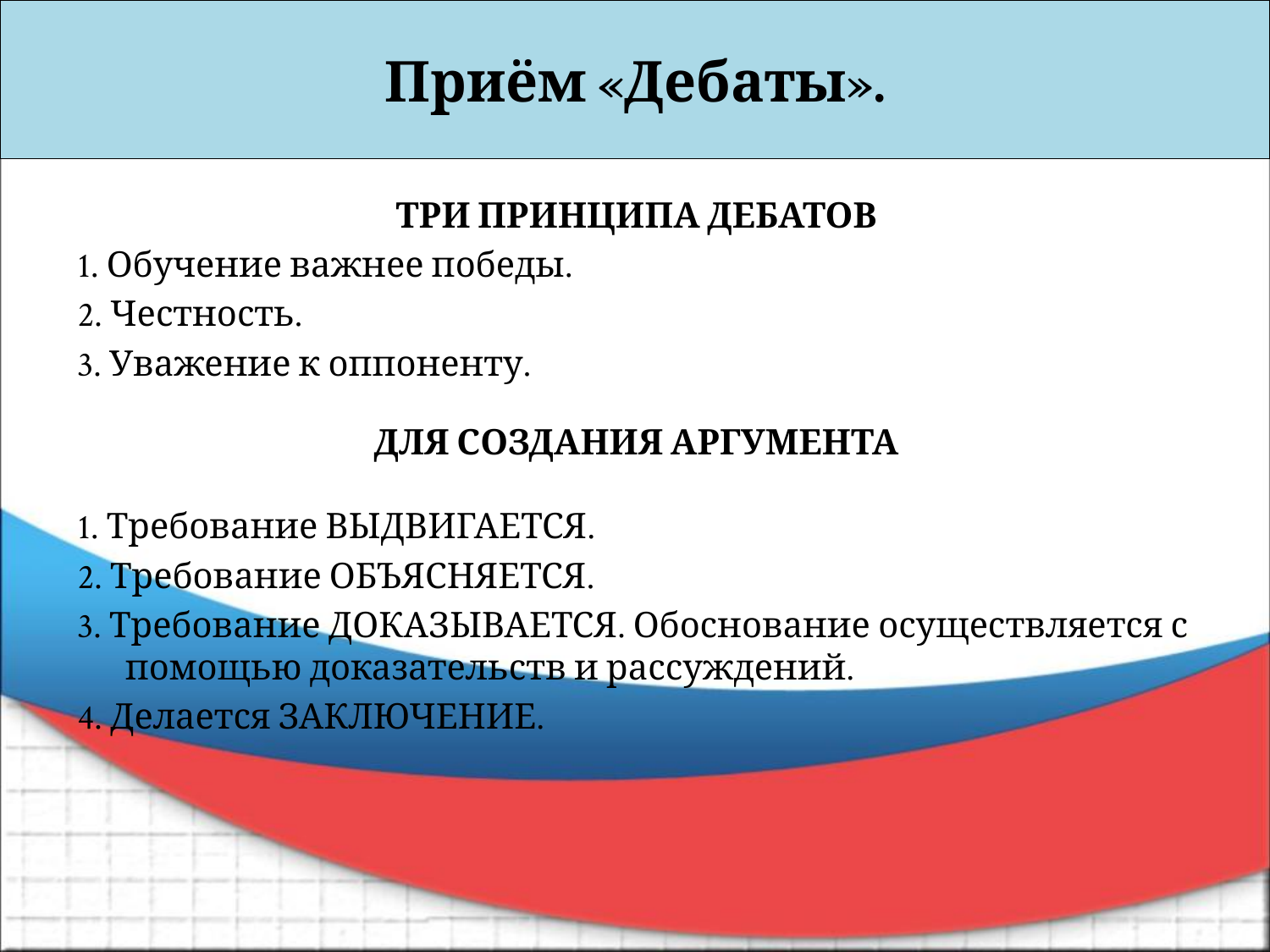

Приём «Дебаты».
#
ТРИ ПРИНЦИПА ДЕБАТОВ
1. Обучение важнее победы.
2. Честность.
3. Уважение к оппоненту.

ДЛЯ СОЗДАНИЯ АРГУМЕНТА

1. Требование ВЫДВИГАЕТСЯ.
2. Требование ОБЪЯСНЯЕТСЯ.
3. Требование ДОКАЗЫВАЕТСЯ. Обоснование осуществляется с помощью доказательств и рассуждений.
4. Делается ЗАКЛЮЧЕНИЕ.